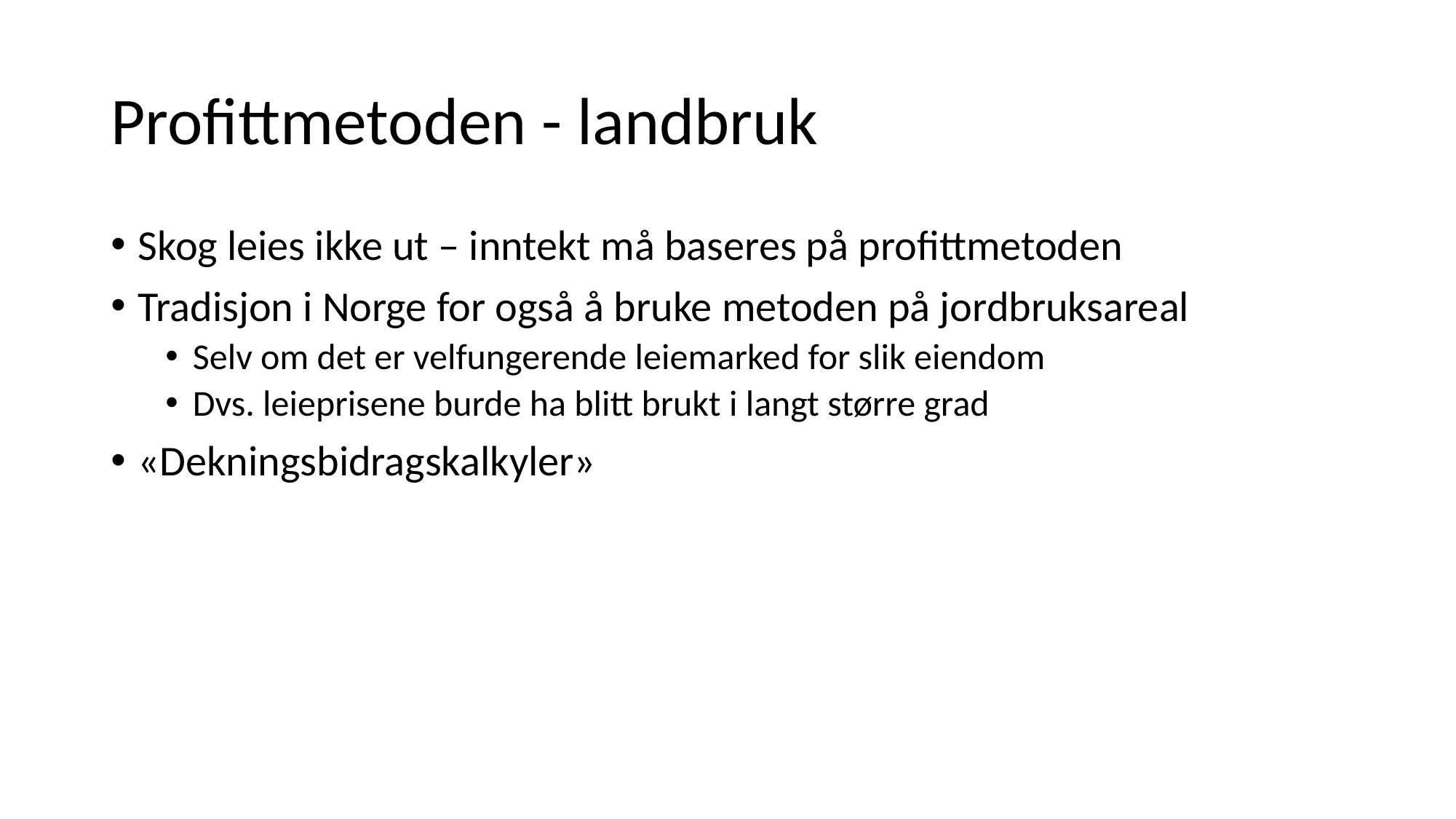

# Profittmetoden - landbruk
Skog leies ikke ut – inntekt må baseres på profittmetoden
Tradisjon i Norge for også å bruke metoden på jordbruksareal
Selv om det er velfungerende leiemarked for slik eiendom
Dvs. leieprisene burde ha blitt brukt i langt større grad
«Dekningsbidragskalkyler»